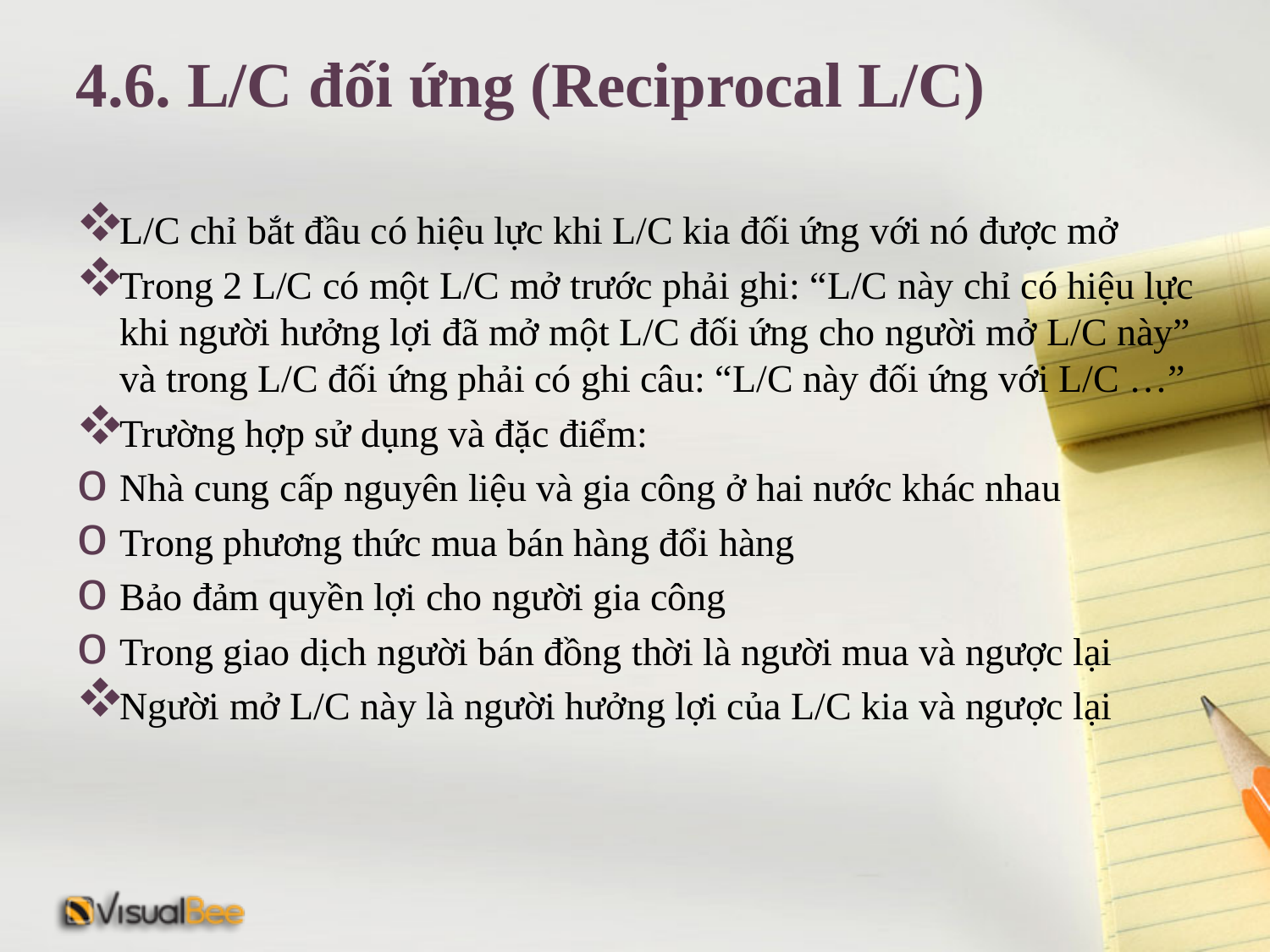

# 4.6. L/C đối ứng (Reciprocal L/C)

L/C chỉ bắt đầu có hiệu lực khi L/C kia đối ứng với nó được mở
Trong 2 L/C có một L/C mở trước phải ghi: “L/C này chỉ có hiệu lực khi người hưởng lợi đã mở một L/C đối ứng cho người mở L/C này” và trong L/C đối ứng phải có ghi câu: “L/C này đối ứng với L/C …”
Trường hợp sử dụng và đặc điểm:
Nhà cung cấp nguyên liệu và gia công ở hai nước khác nhau
Trong phương thức mua bán hàng đổi hàng
Bảo đảm quyền lợi cho người gia công
Trong giao dịch người bán đồng thời là người mua và ngược lại
Người mở L/C này là người hưởng lợi của L/C kia và ngược lại